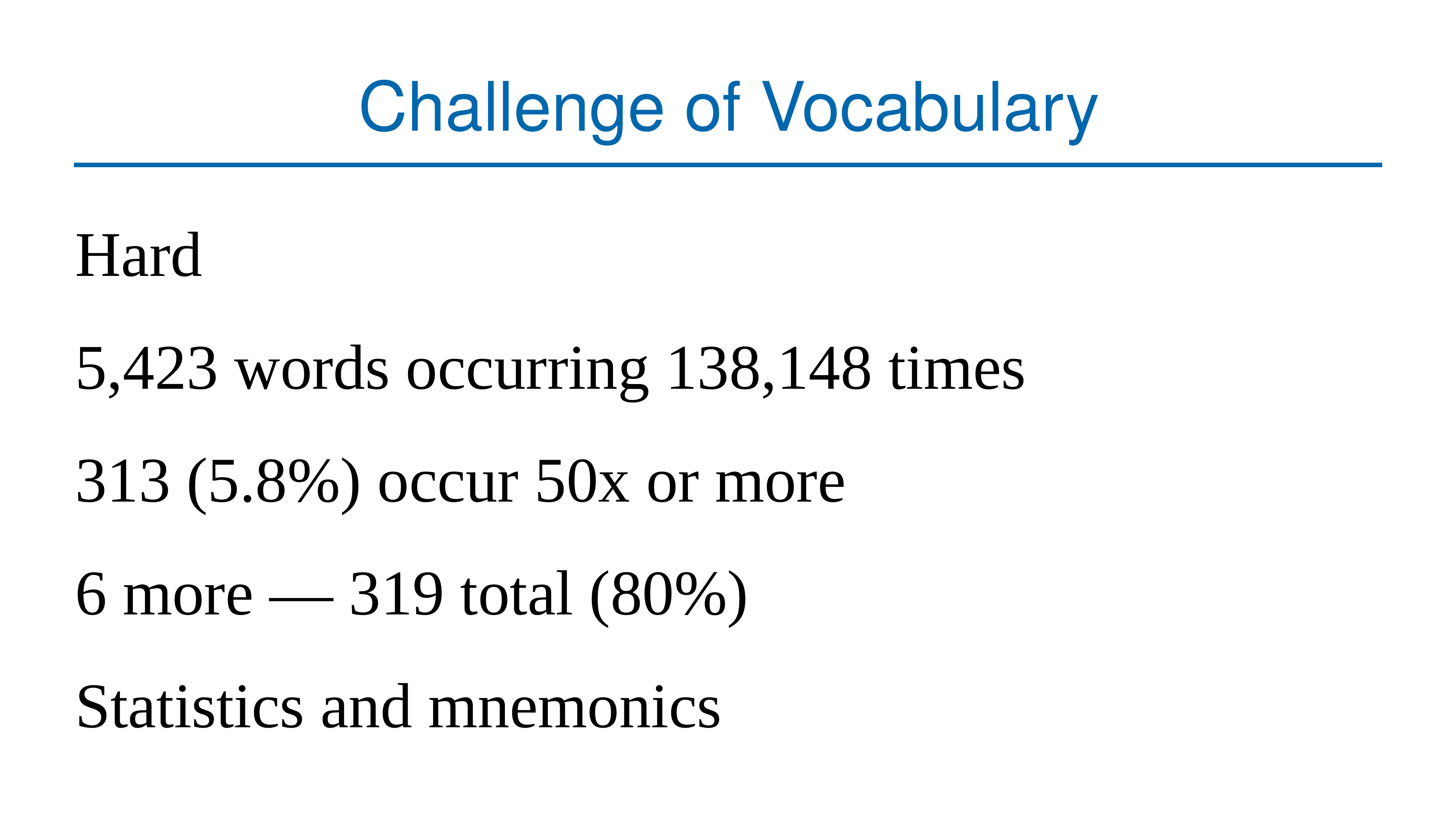

# Challenge of Vocabulary
Hard
5,423 words occurring 138,148 times
313 (5.8%) occur 50x or more
6 more — 319 total (80%)
Statistics and mnemonics